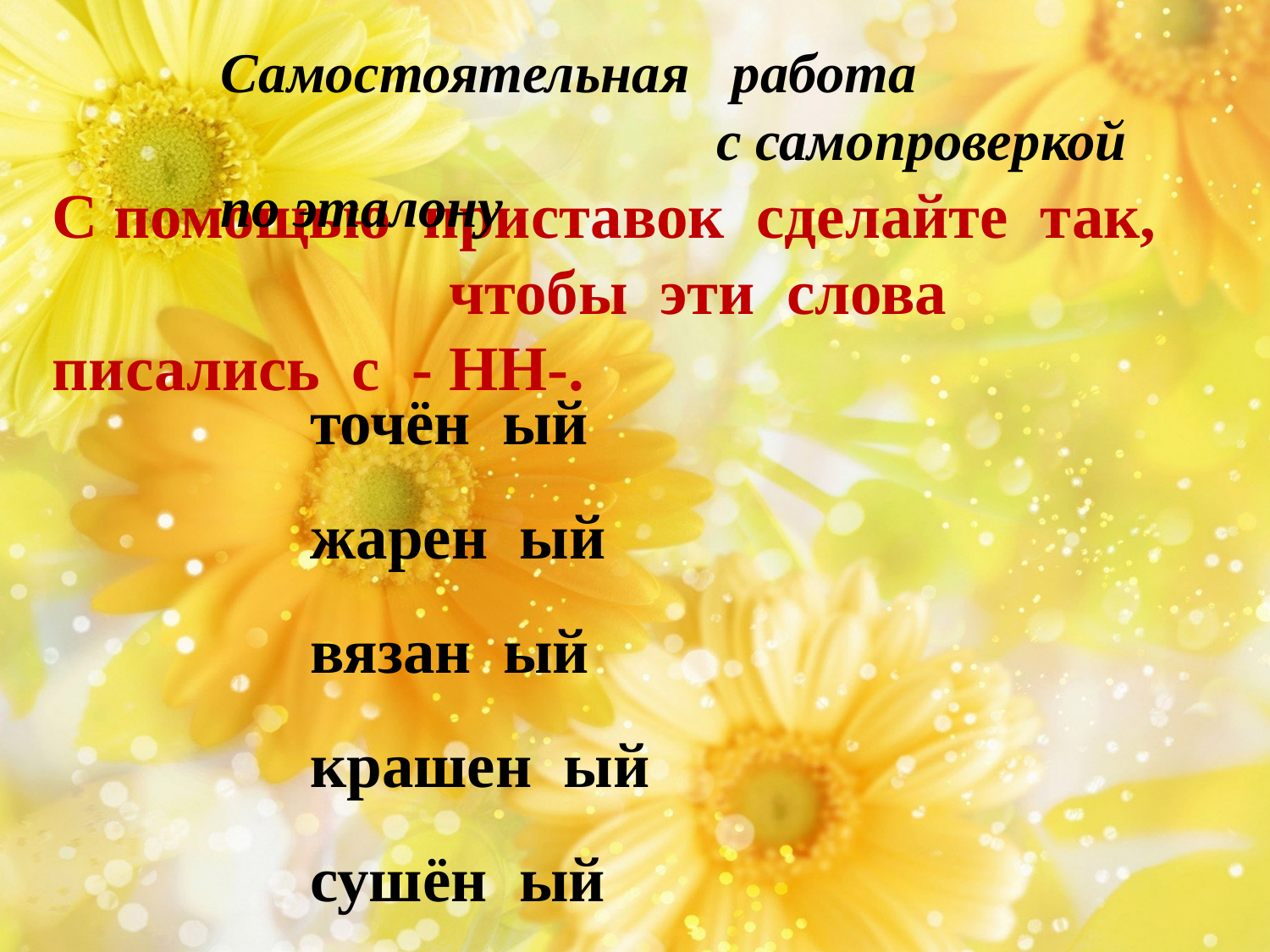

Самостоятельная   работа                                                        с самопроверкой   по эталону
С помощью  приставок  сделайте  так,                           чтобы  эти  слова  писались  с  - НН-.
точён  ый
жарен  ый
вязан  ый
крашен  ый
сушён  ый